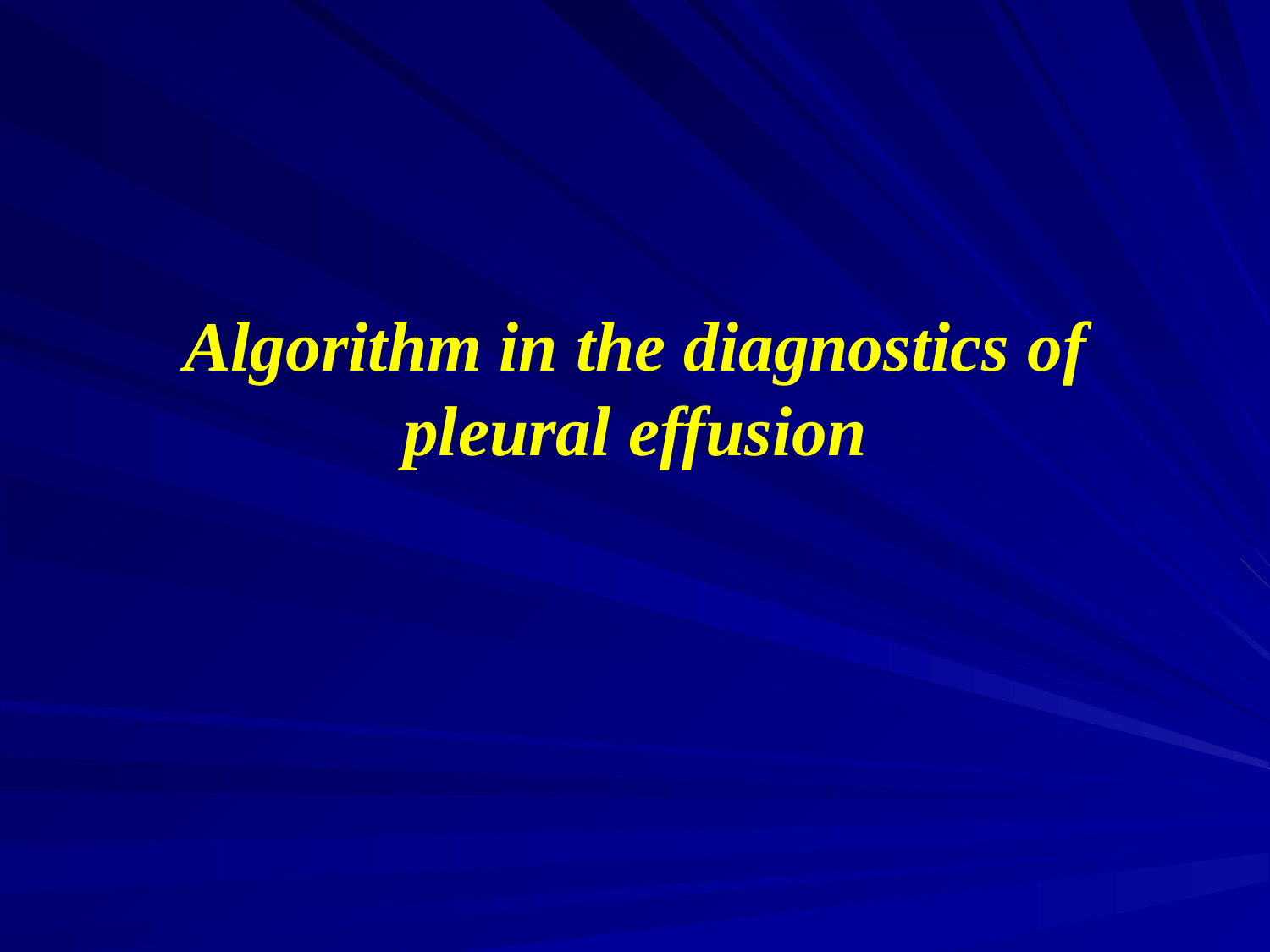

# Algorithm in the diagnostics of pleural effusion